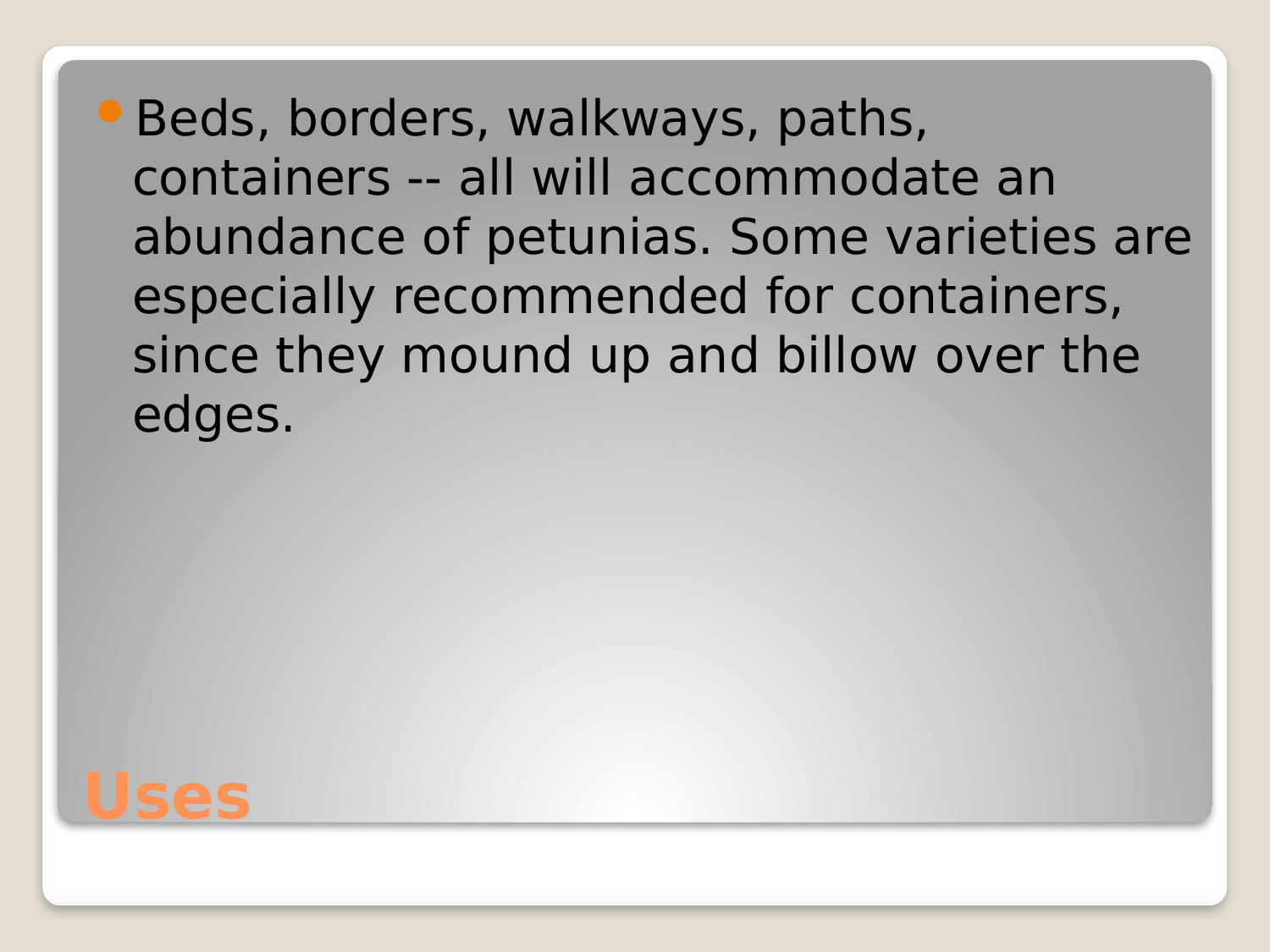

Beds, borders, walkways, paths, containers -- all will accommodate an abundance of petunias. Some varieties are especially recommended for containers, since they mound up and billow over the edges.
# Uses